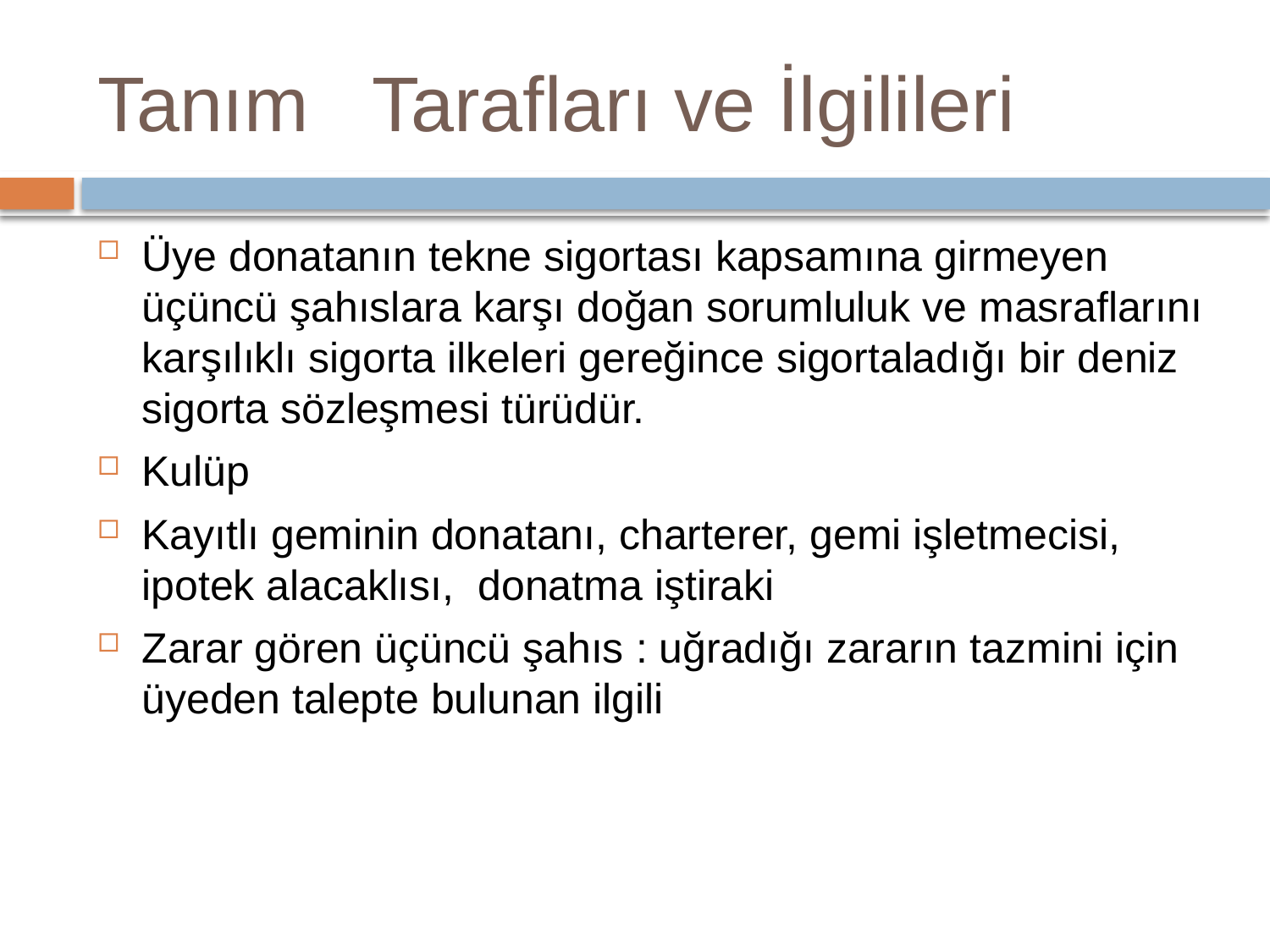

# Tanım   Tarafları ve İlgilileri
Üye donatanın tekne sigortası kapsamına girmeyen üçüncü şahıslara karşı doğan sorumluluk ve masraflarını karşılıklı sigorta ilkeleri gereğince sigortaladığı bir deniz sigorta sözleşmesi türüdür.
Kulüp
Kayıtlı geminin donatanı, charterer, gemi işletmecisi, ipotek alacaklısı,  donatma iştiraki
Zarar gören üçüncü şahıs : uğradığı zararın tazmini için   üyeden talepte bulunan ilgili